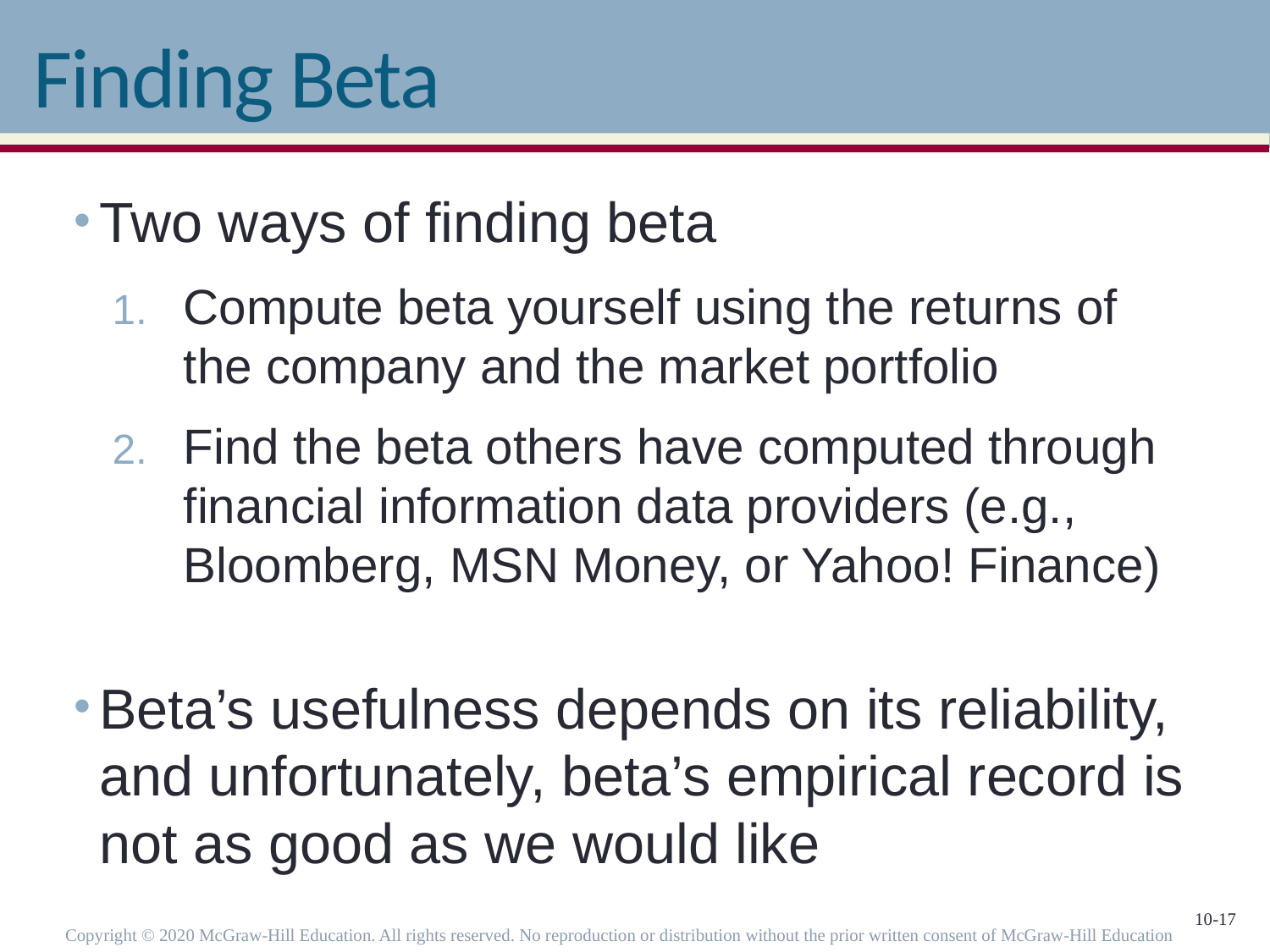

# Finding Beta
Two ways of finding beta
Compute beta yourself using the returns of the company and the market portfolio
Find the beta others have computed through financial information data providers (e.g., Bloomberg, MSN Money, or Yahoo! Finance)

Beta’s usefulness depends on its reliability, and unfortunately, beta’s empirical record is not as good as we would like
Copyright © 2020 McGraw-Hill Education. All rights reserved. No reproduction or distribution without the prior written consent of McGraw-Hill Education